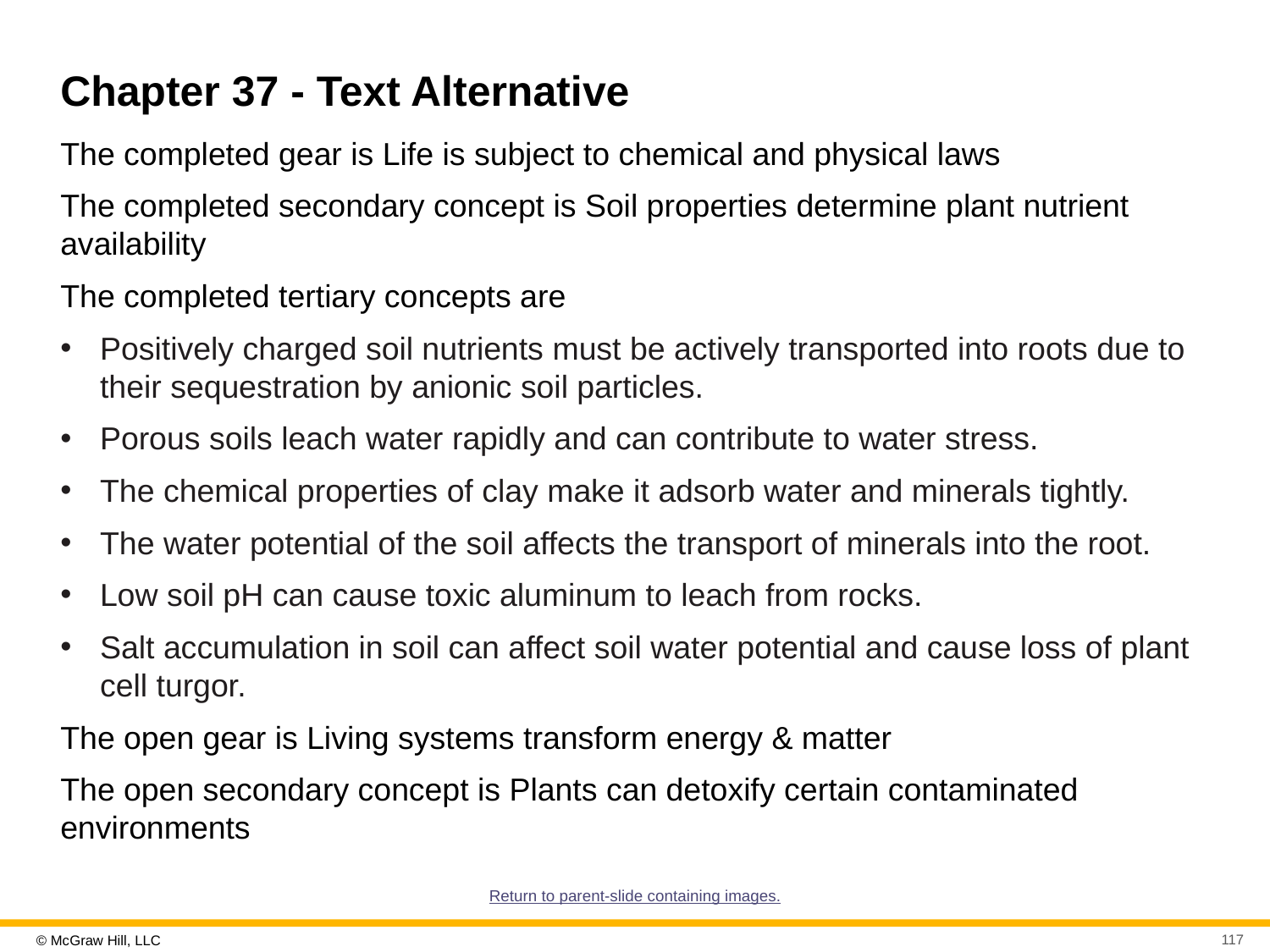

# Chapter 37 - Text Alternative
The completed gear is Life is subject to chemical and physical laws
The completed secondary concept is Soil properties determine plant nutrient availability
The completed tertiary concepts are
Positively charged soil nutrients must be actively transported into roots due to their sequestration by anionic soil particles.
Porous soils leach water rapidly and can contribute to water stress.
The chemical properties of clay make it adsorb water and minerals tightly.
The water potential of the soil affects the transport of minerals into the root.
Low soil pH can cause toxic aluminum to leach from rocks.
Salt accumulation in soil can affect soil water potential and cause loss of plant cell turgor.
The open gear is Living systems transform energy & matter
The open secondary concept is Plants can detoxify certain contaminated environments
Return to parent-slide containing images.
117